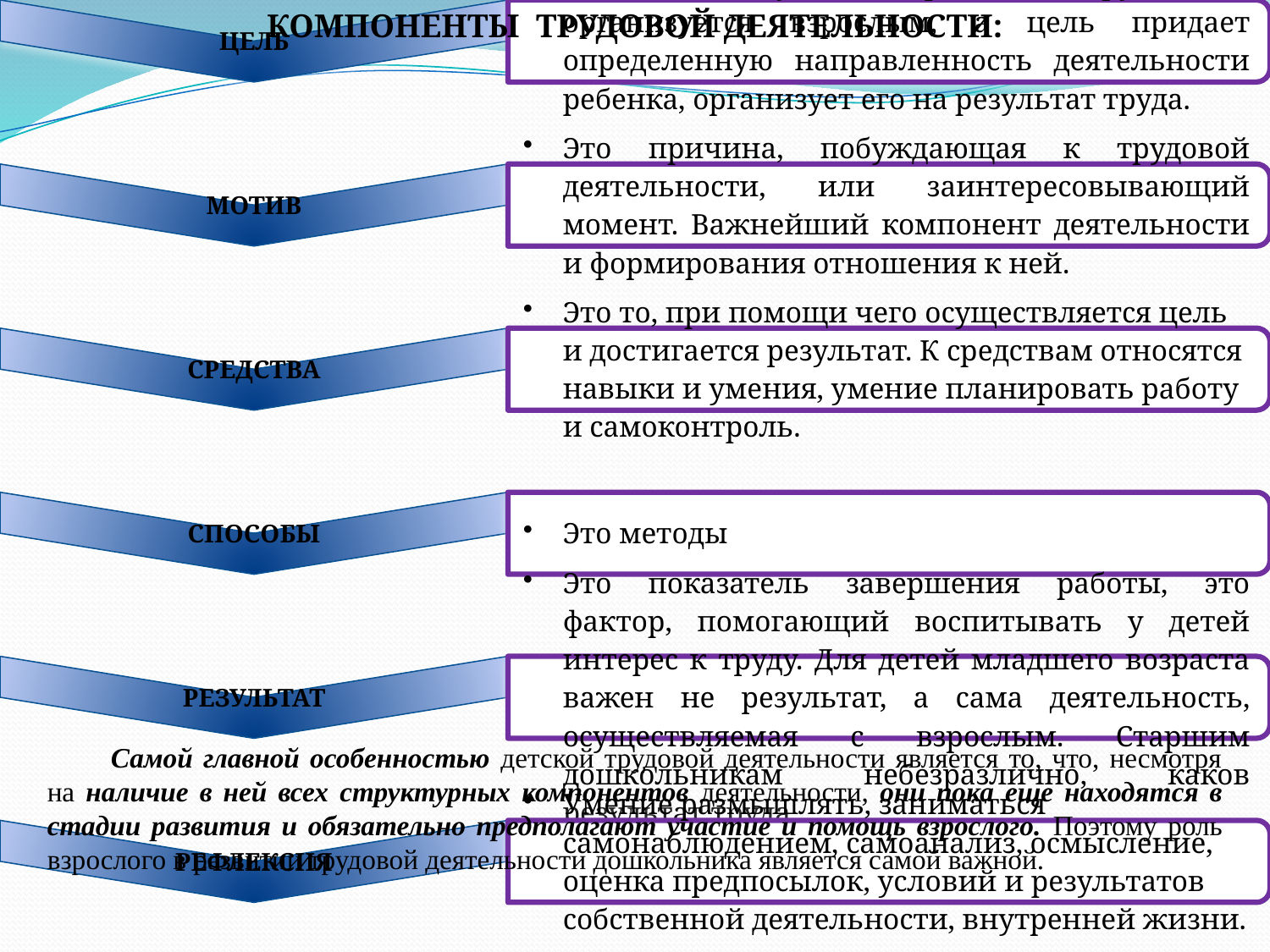

ЦЕЛЬ
СРЕДСТВА
СПОСОБЫ
Это методы
МОТИВ
Это причина, побуждающая к трудовой деятельности, или заинтересовывающий момент. Важнейший компонент деятельности и формирования отношения к ней.
Это то, при помощи чего осуществляется цель и достигается результат. К средствам относятся навыки и умения, умение планировать работу и самоконтроль.
РЕЗУЛЬТАТ
РЕФЛЕКСИЯ
КОМПОНЕНТЫ  ТРУДОВОЙ ДЕЯТЕЛЬНОСТИ:

Самой главной особенностью детской трудовой деятельности является то, что, несмотря на наличие в ней всех структурных компонентов деятельности, они пока еще находятся в стадии развития и обязательно предполагают участие и помощь взрослого. Поэтому роль взрослого в развитии трудовой деятельности дошкольника является самой важной.